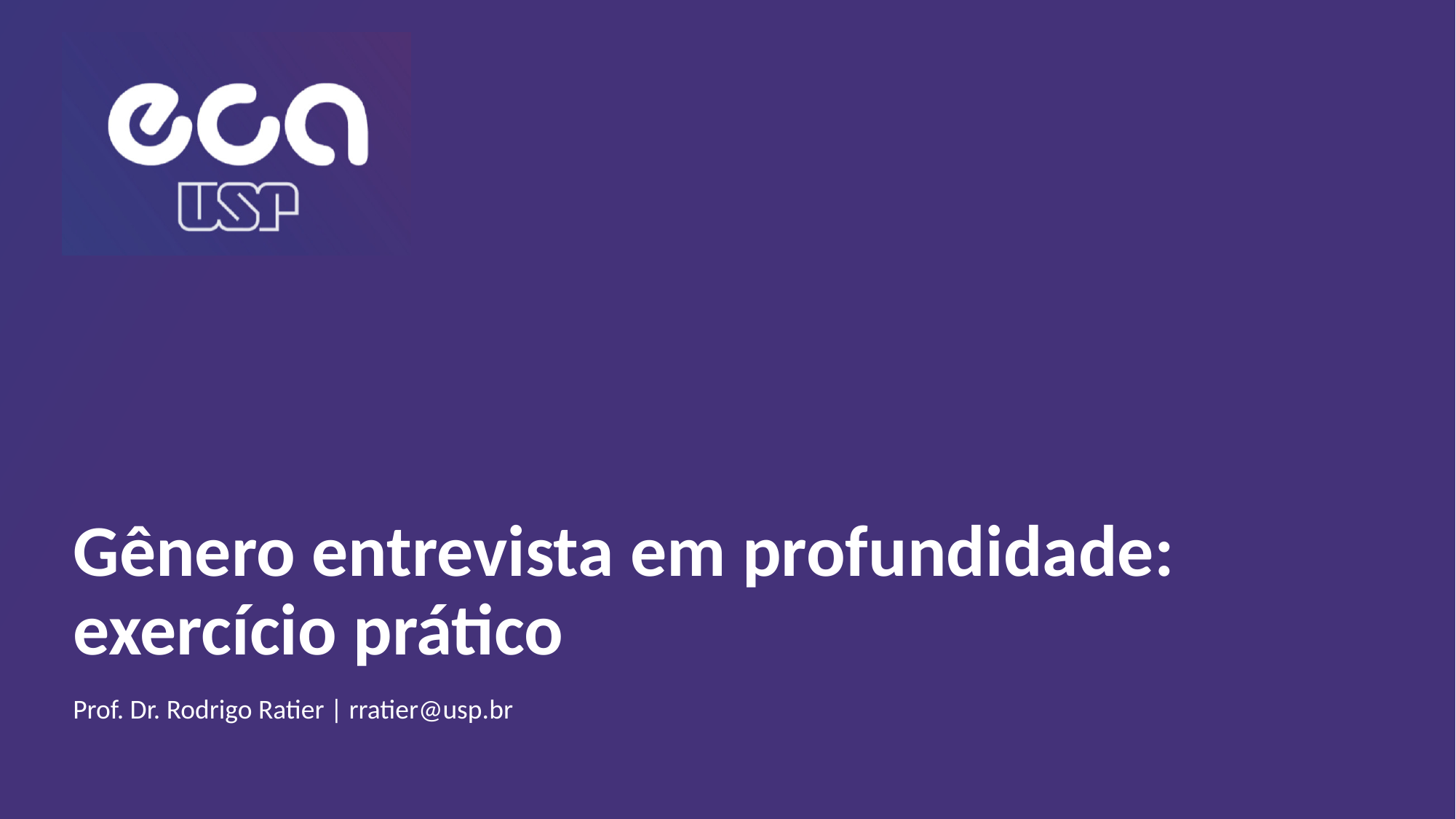

# Gênero entrevista em profundidade: exercício prático
Prof. Dr. Rodrigo Ratier | rratier@usp.br